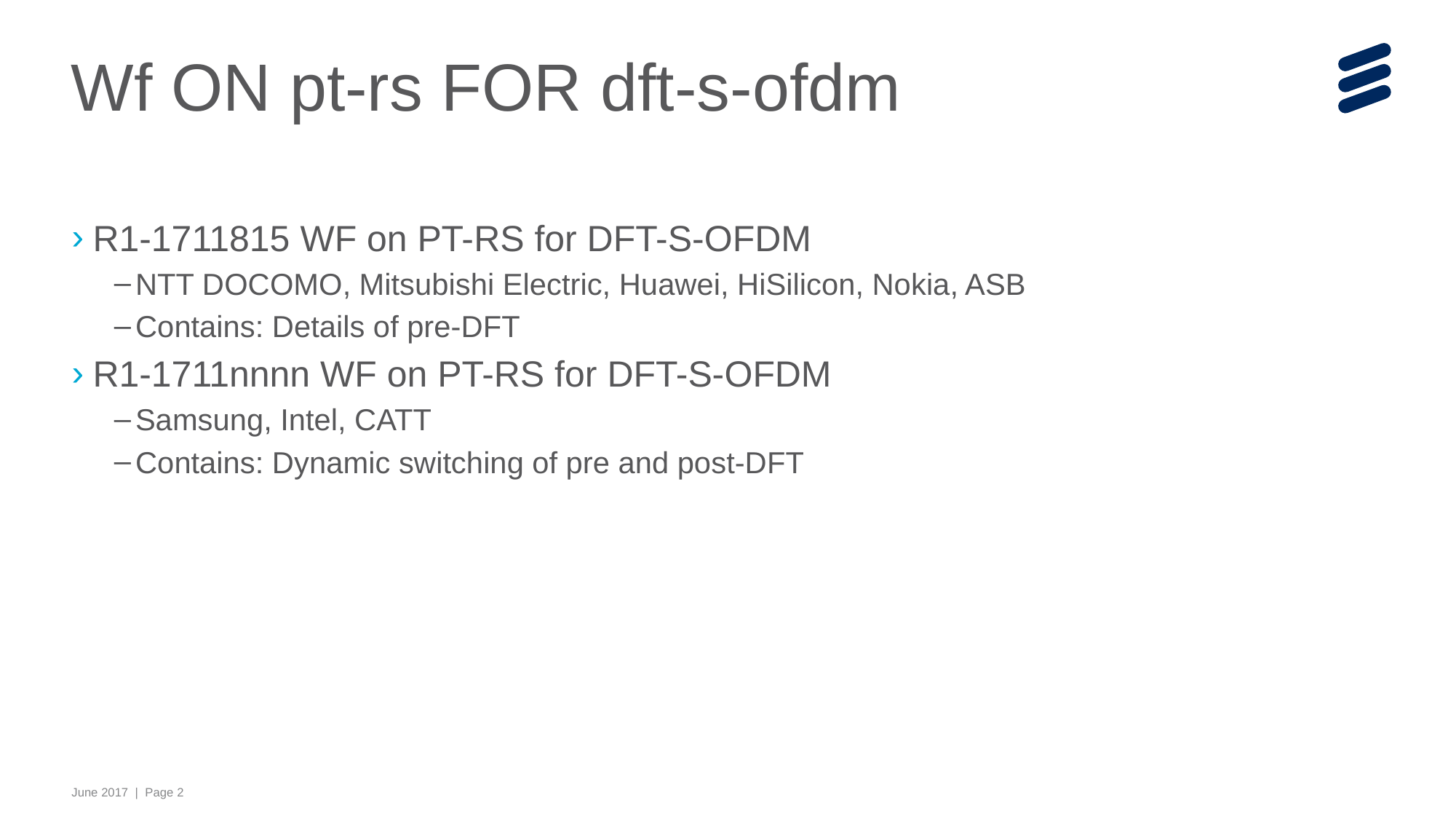

# Wf ON pt-rs FOR dft-s-ofdm
R1-1711815 WF on PT-RS for DFT-S-OFDM
NTT DOCOMO, Mitsubishi Electric, Huawei, HiSilicon, Nokia, ASB
Contains: Details of pre-DFT
R1-1711nnnn WF on PT-RS for DFT-S-OFDM
Samsung, Intel, CATT
Contains: Dynamic switching of pre and post-DFT